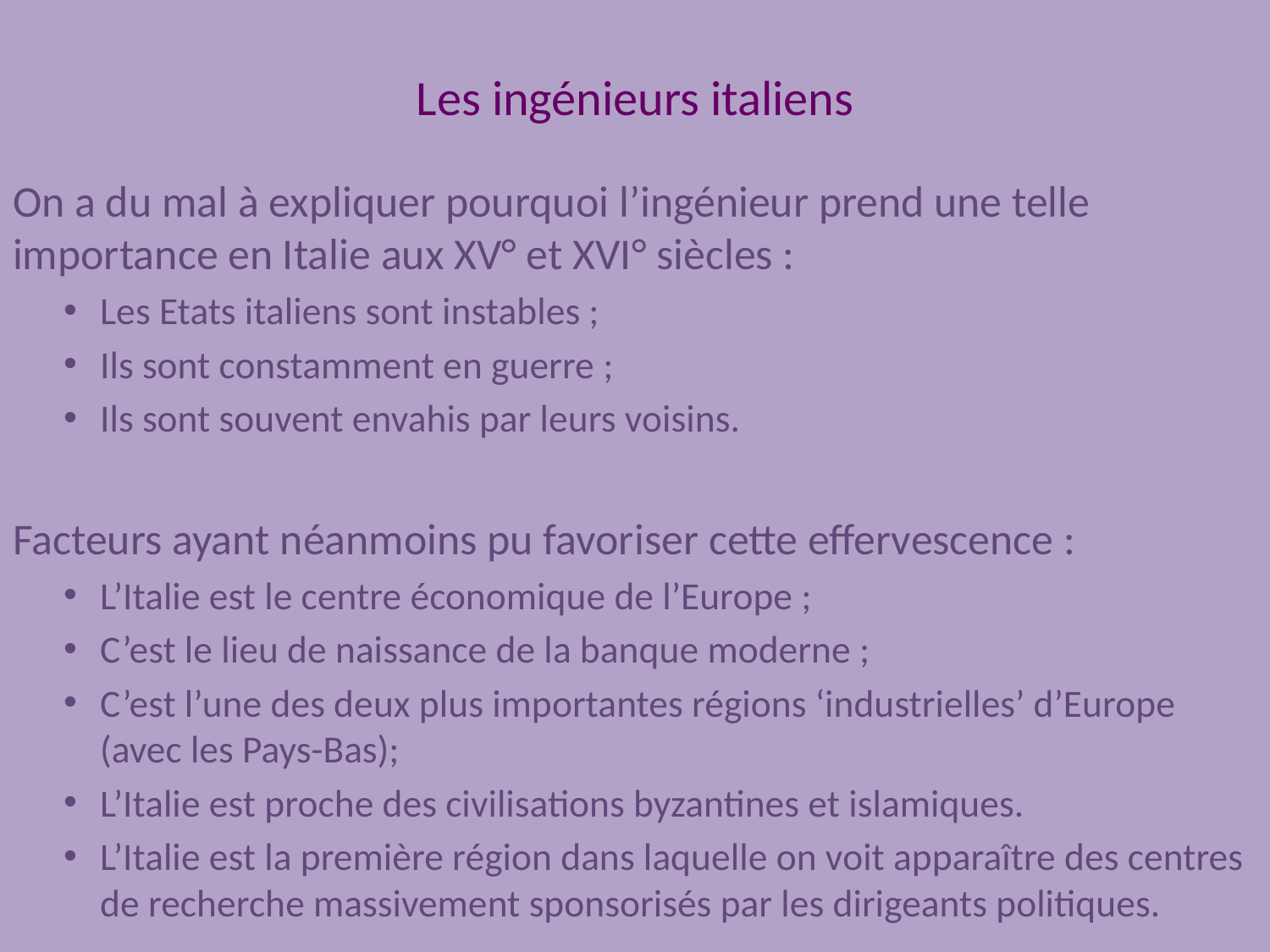

# Les ingénieurs italiens
On a du mal à expliquer pourquoi l’ingénieur prend une telle importance en Italie aux XV° et XVI° siècles :
Les Etats italiens sont instables ;
Ils sont constamment en guerre ;
Ils sont souvent envahis par leurs voisins.

Facteurs ayant néanmoins pu favoriser cette effervescence :
L’Italie est le centre économique de l’Europe ;
C’est le lieu de naissance de la banque moderne ;
C’est l’une des deux plus importantes régions ‘industrielles’ d’Europe (avec les Pays-Bas);
L’Italie est proche des civilisations byzantines et islamiques.
L’Italie est la première région dans laquelle on voit apparaître des centres de recherche massivement sponsorisés par les dirigeants politiques.